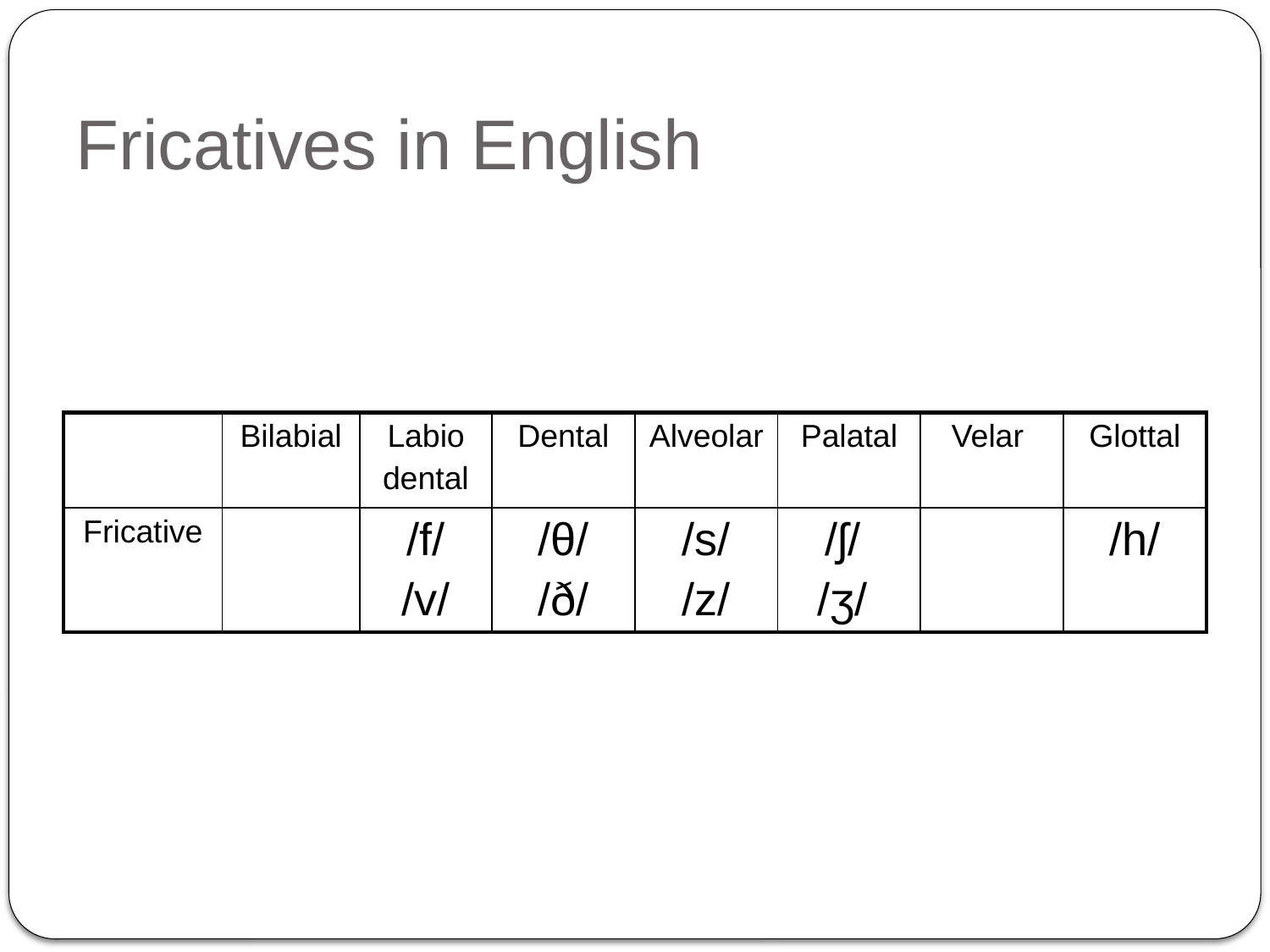

# Fricatives in English
|  | Bilabial | Labio dental | Dental | Alveolar | Palatal | Velar | Glottal |
| --- | --- | --- | --- | --- | --- | --- | --- |
| Fricative |  | /f/ /v/ | /θ/   /ð/ | /s/ /z/ | /ʃ/  /ʒ/ |  | /h/ |